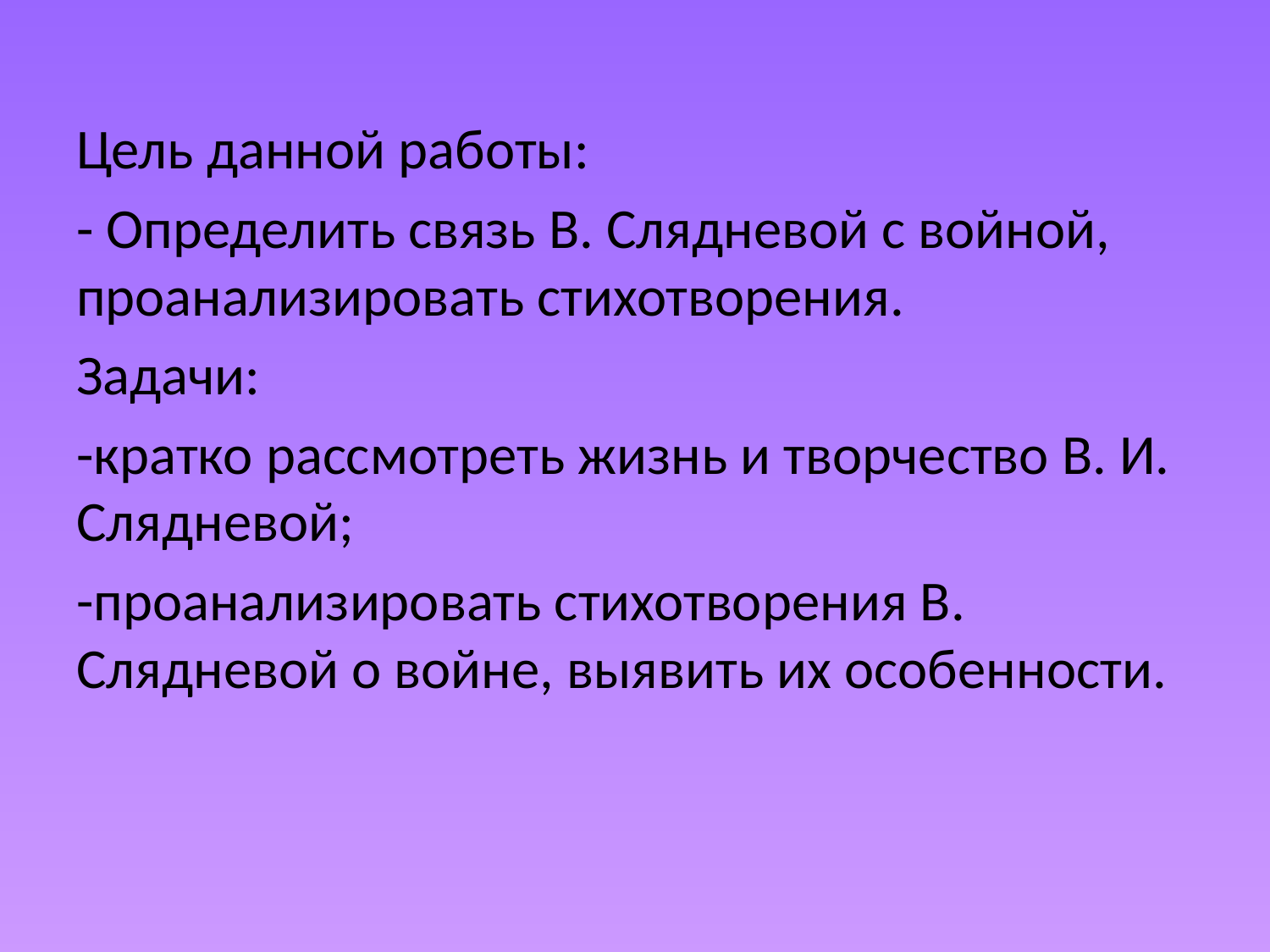

#
Цель данной работы:
- Определить связь В. Слядневой с войной, проанализировать стихотворения.
Задачи:
-кратко рассмотреть жизнь и творчество В. И. Слядневой;
-проанализировать стихотворения В. Слядневой о войне, выявить их особенности.